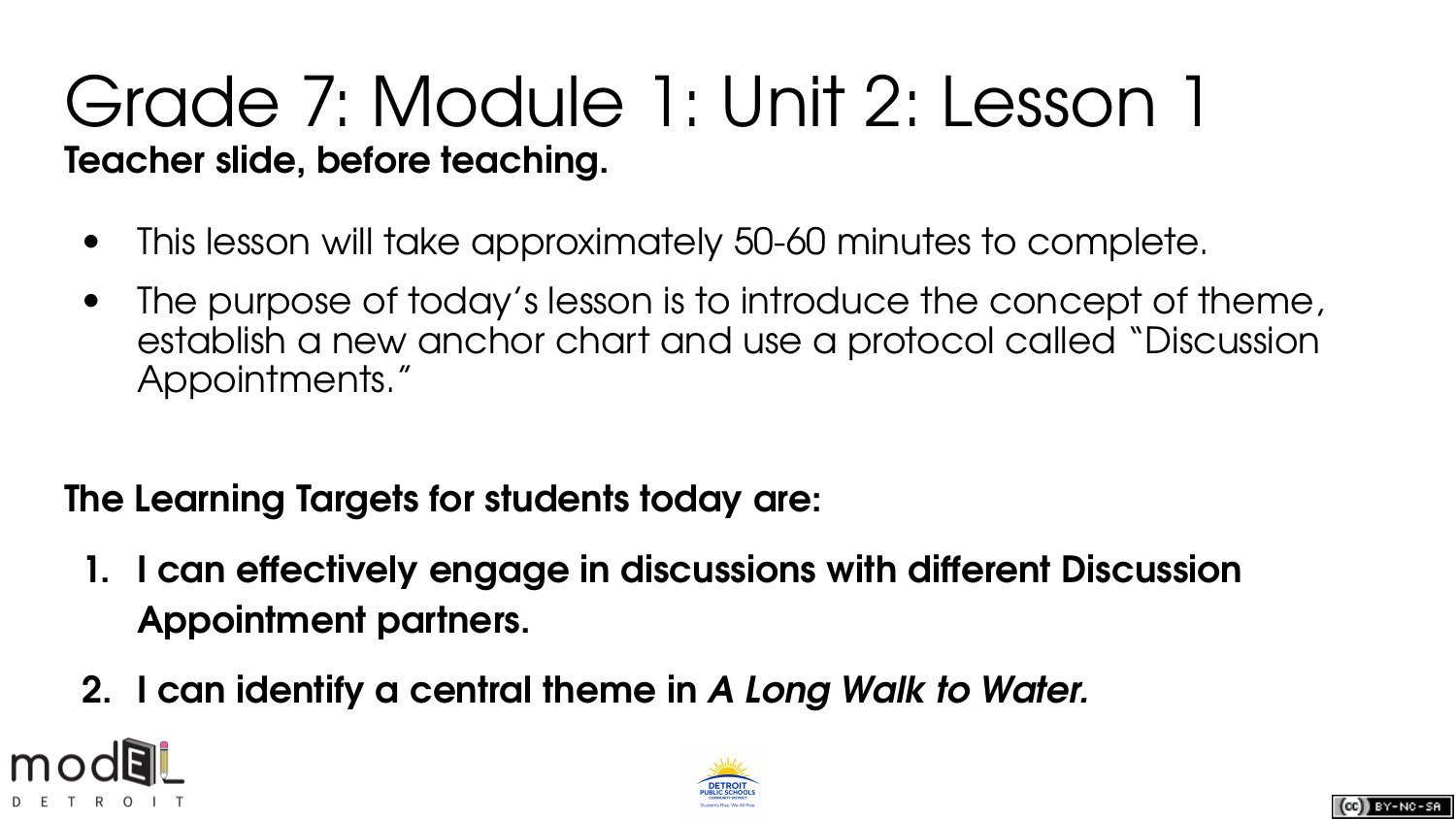

# Grade 7: Module 1: Unit 2: Lesson 1
Teacher slide, before teaching.
This lesson will take approximately 50-60 minutes to complete.
The purpose of today’s lesson is to introduce the concept of theme, establish a new anchor chart and use a protocol called “Discussion Appointments.”

The Learning Targets for students today are:
I can effectively engage in discussions with different Discussion Appointment partners.
I can identify a central theme in A Long Walk to Water.